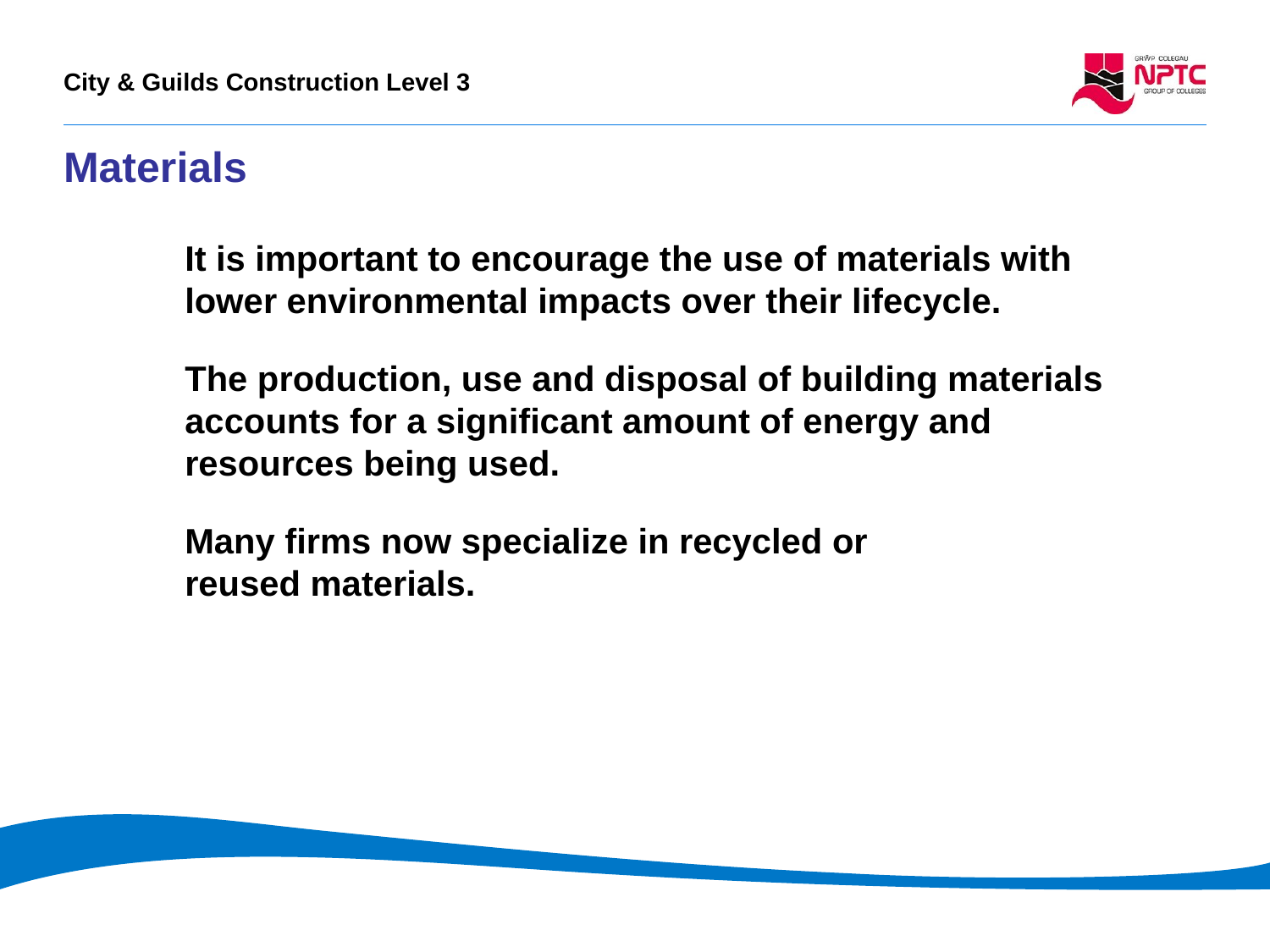

# Materials
It is important to encourage the use of materials with lower environmental impacts over their lifecycle.
The production, use and disposal of building materials accounts for a significant amount of energy and resources being used.
Many firms now specialize in recycled or
reused materials.